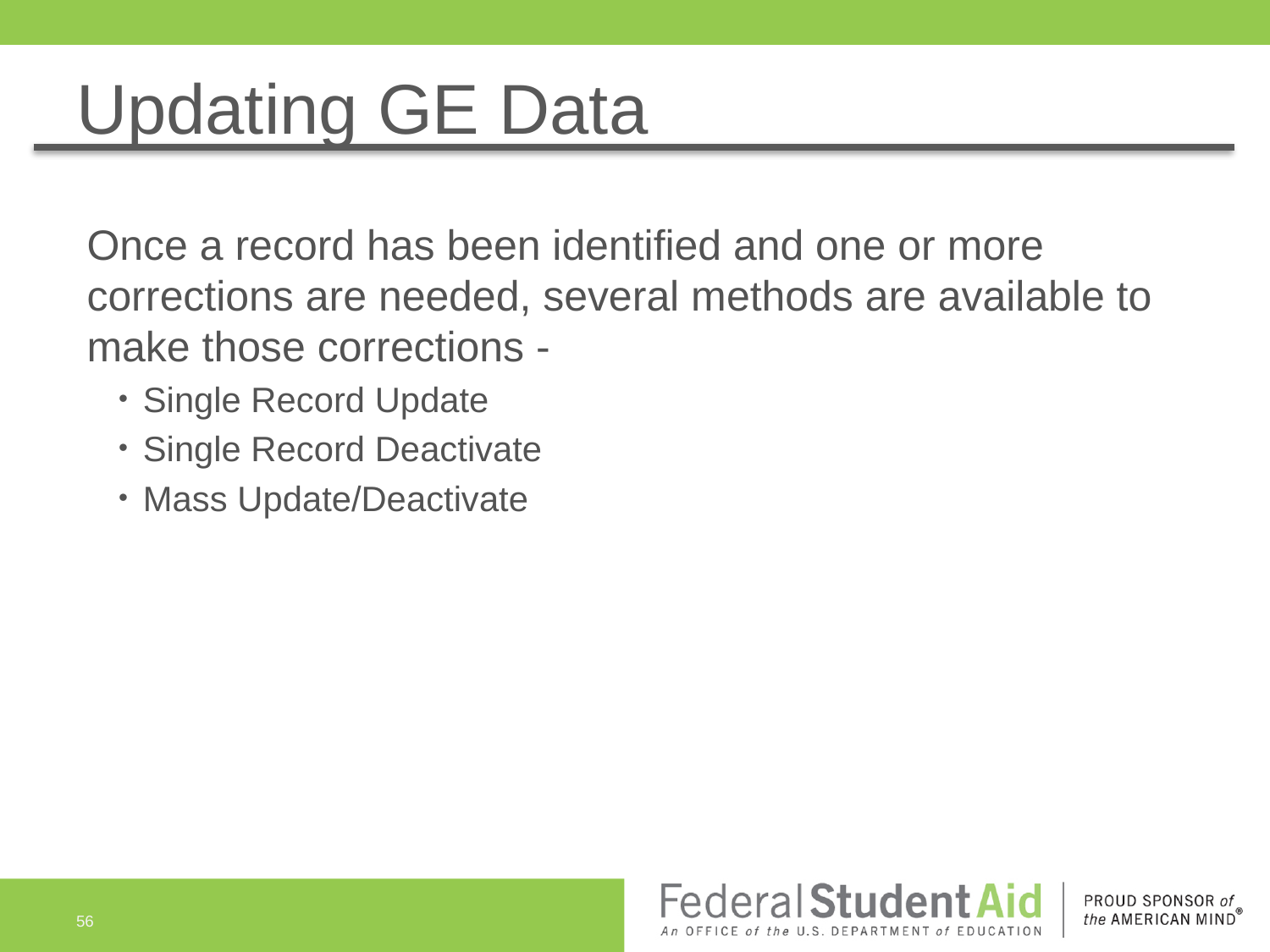

# Updating GE Data
Once a record has been identified and one or more corrections are needed, several methods are available to make those corrections -
Single Record Update
Single Record Deactivate
Mass Update/Deactivate

56